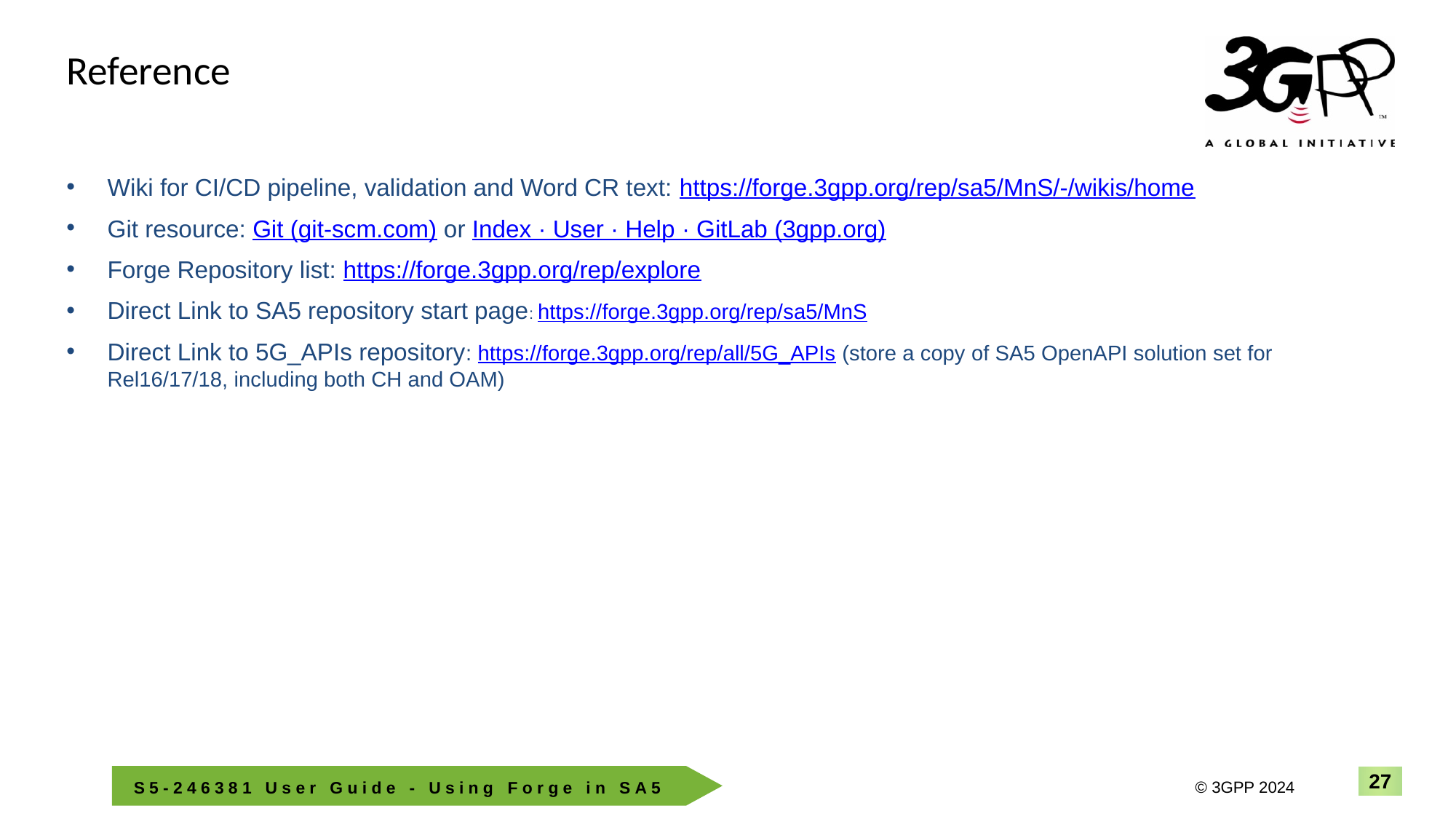

Reference
Reference
Wiki for CI/CD pipeline, validation and Word CR text: https://forge.3gpp.org/rep/sa5/MnS/-/wikis/home
Git resource: Git (git-scm.com) or Index · User · Help · GitLab (3gpp.org)
Forge Repository list: https://forge.3gpp.org/rep/explore
Direct Link to SA5 repository start page: https://forge.3gpp.org/rep/sa5/MnS
Direct Link to 5G_APIs repository: https://forge.3gpp.org/rep/all/5G_APIs (store a copy of SA5 OpenAPI solution set for Rel16/17/18, including both CH and OAM)